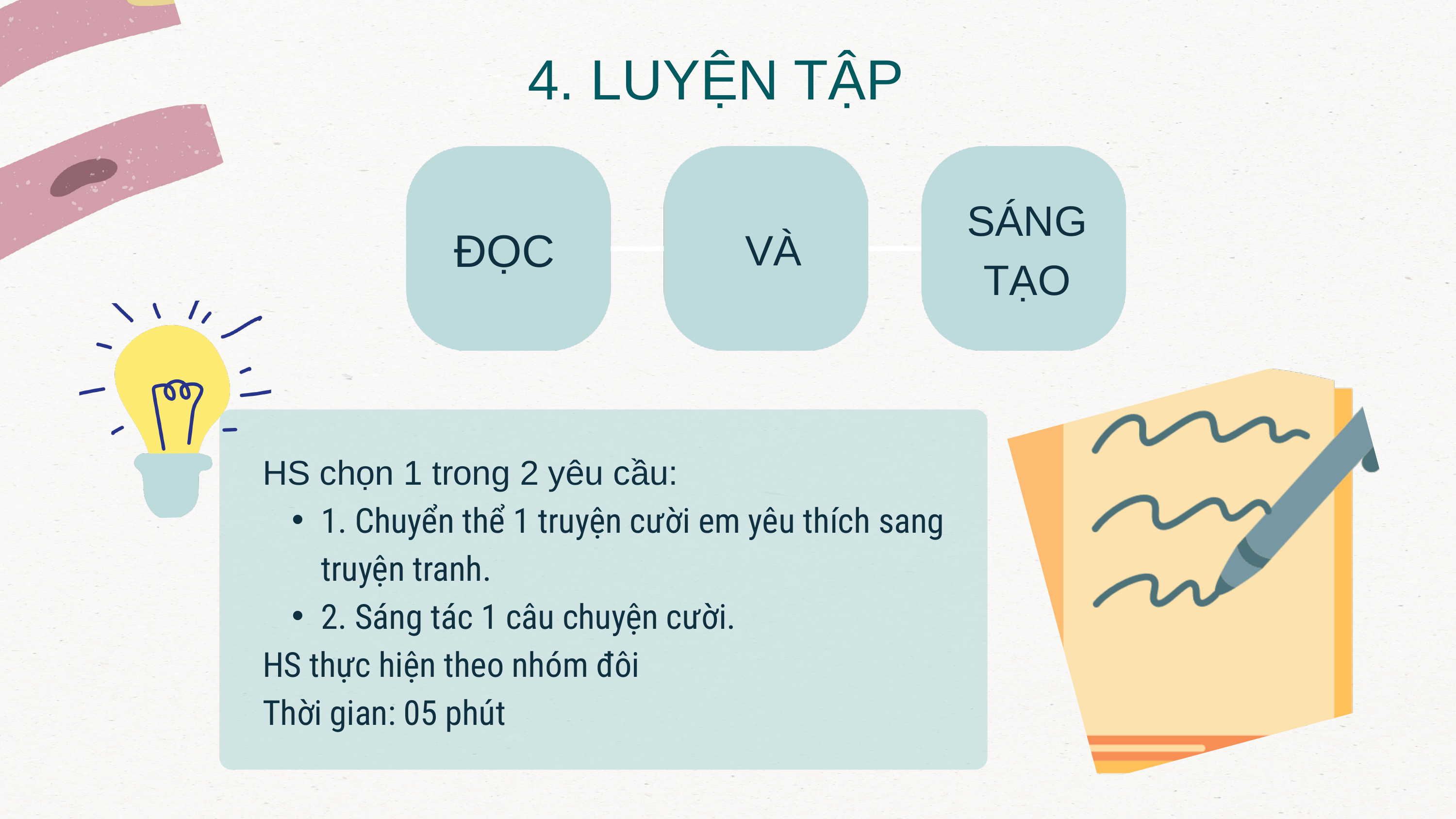

4. LUYỆN TẬP

SÁNG TẠO
ĐỌC
VÀ

HS chọn 1 trong 2 yêu cầu:
1. Chuyển thể 1 truyện cười em yêu thích sang truyện tranh.
2. Sáng tác 1 câu chuyện cười.
HS thực hiện theo nhóm đôi
Thời gian: 05 phút